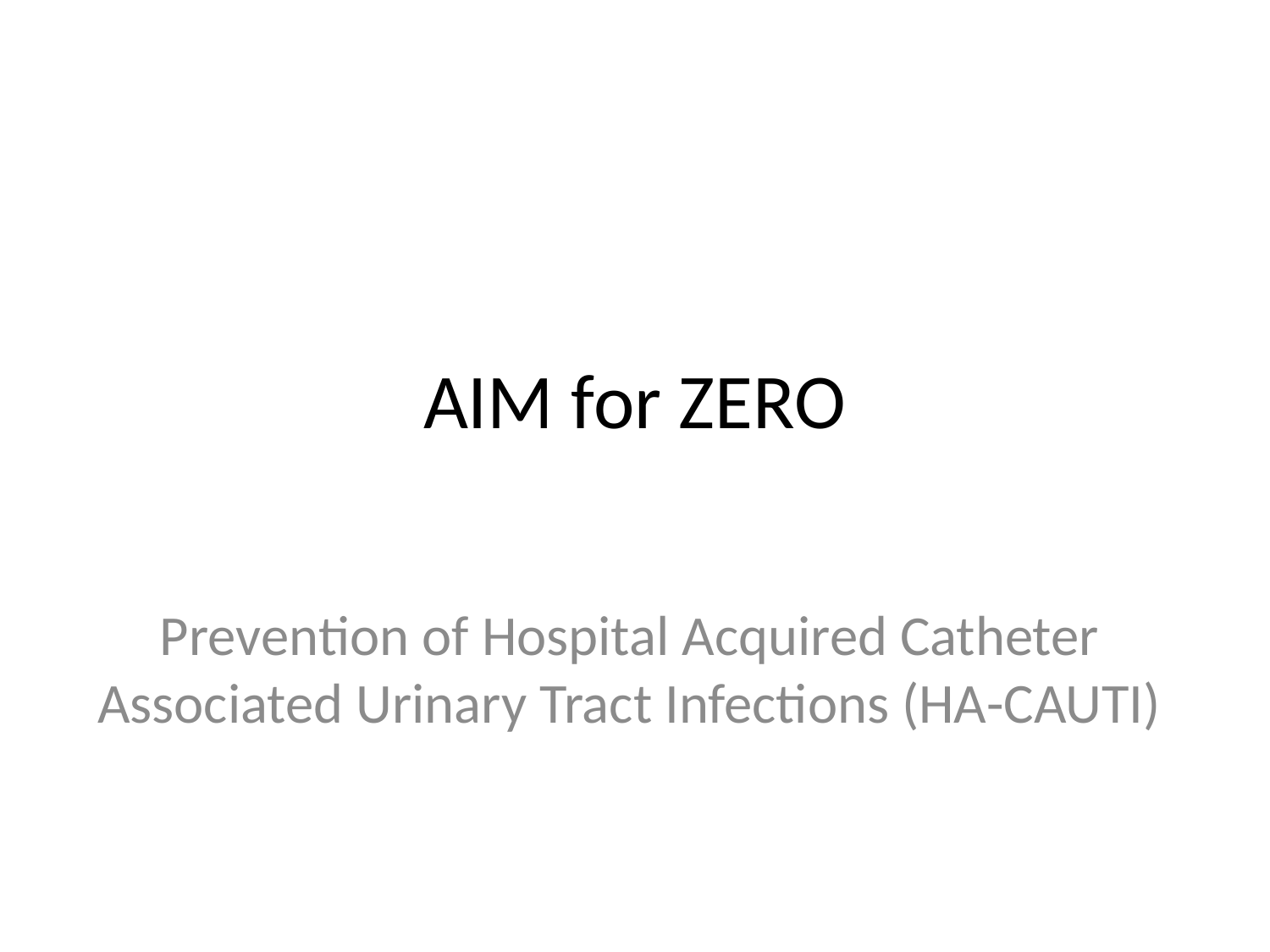

# AIM for ZERO
Prevention of Hospital Acquired Catheter Associated Urinary Tract Infections (HA-CAUTI)